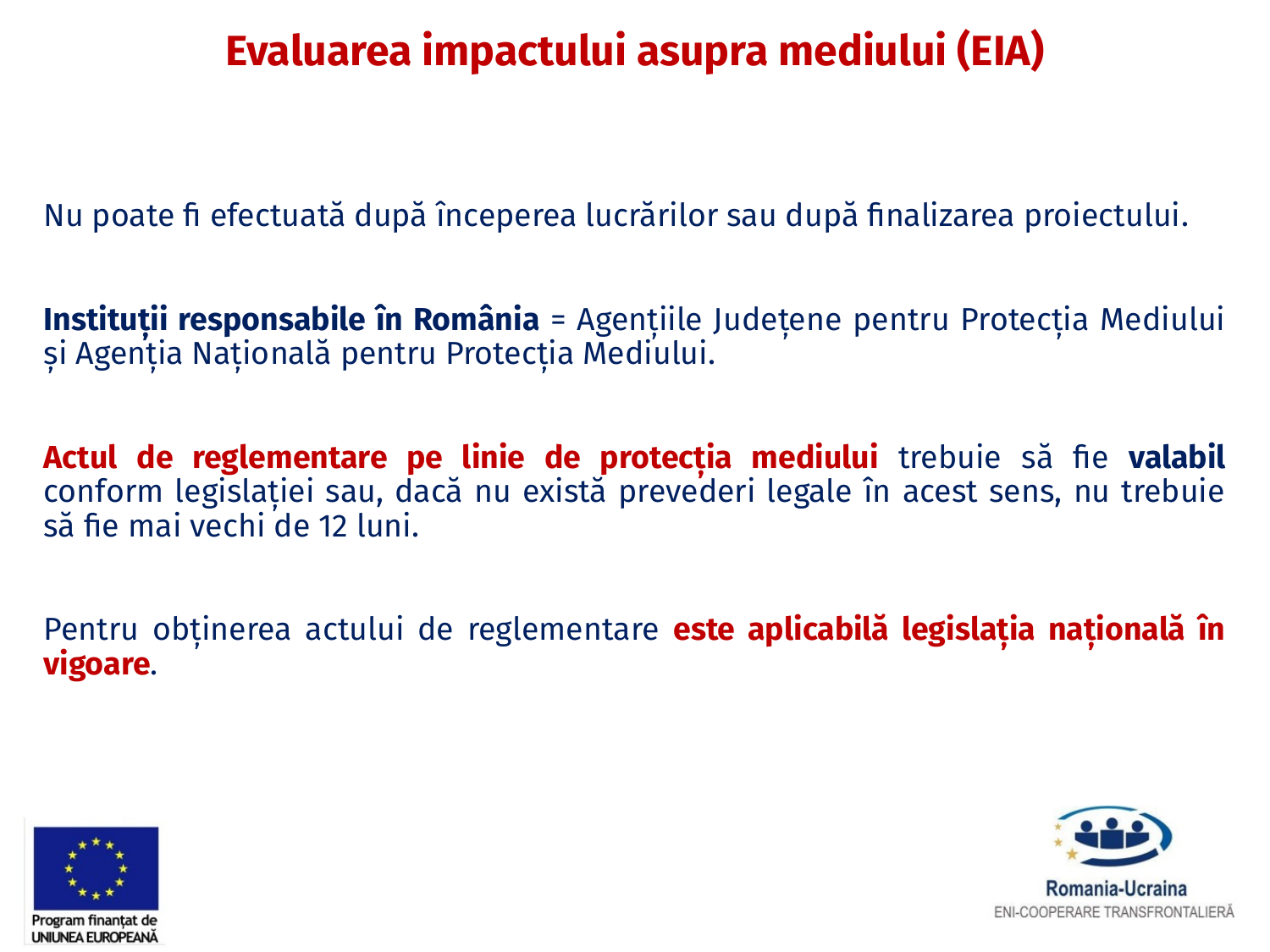

# Evaluarea impactului asupra mediului (EIA)
Nu poate fi efectuată după începerea lucrărilor sau după finalizarea proiectului.

Instituții responsabile în România = Agențiile Județene pentru Protecția Mediului și Agenția Națională pentru Protecția Mediului.

Actul de reglementare pe linie de protecția mediului trebuie să fie valabil conform legislației sau, dacă nu există prevederi legale în acest sens, nu trebuie să fie mai vechi de 12 luni.

Pentru obținerea actului de reglementare este aplicabilă legislația națională în vigoare.